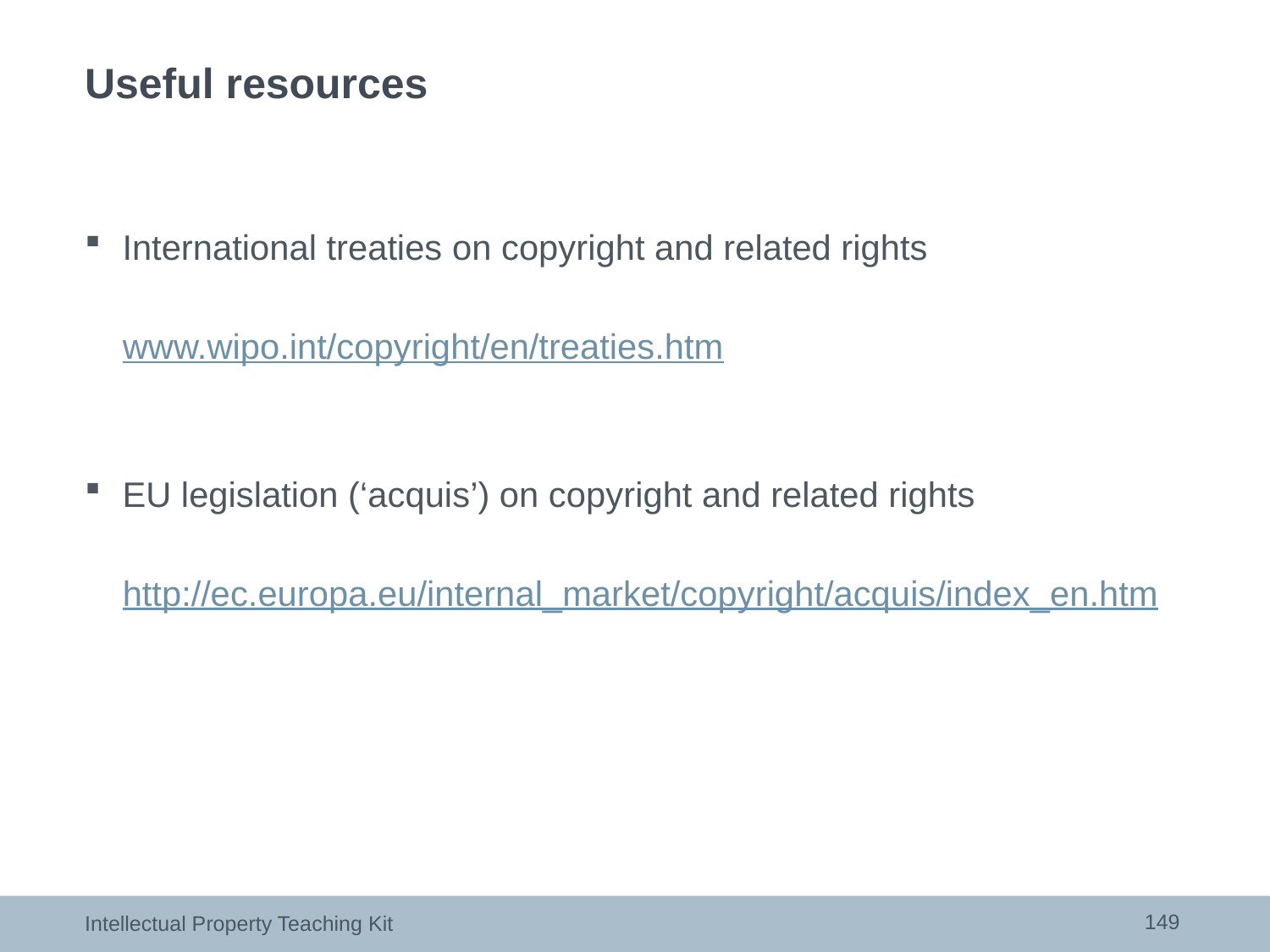

# Useful resources
International treaties on copyright and related rights

www.wipo.int/copyright/en/treaties.htm

EU legislation (‘acquis’) on copyright and related rights

http://ec.europa.eu/internal_market/copyright/acquis/index_en.htm

149
Intellectual Property Teaching Kit